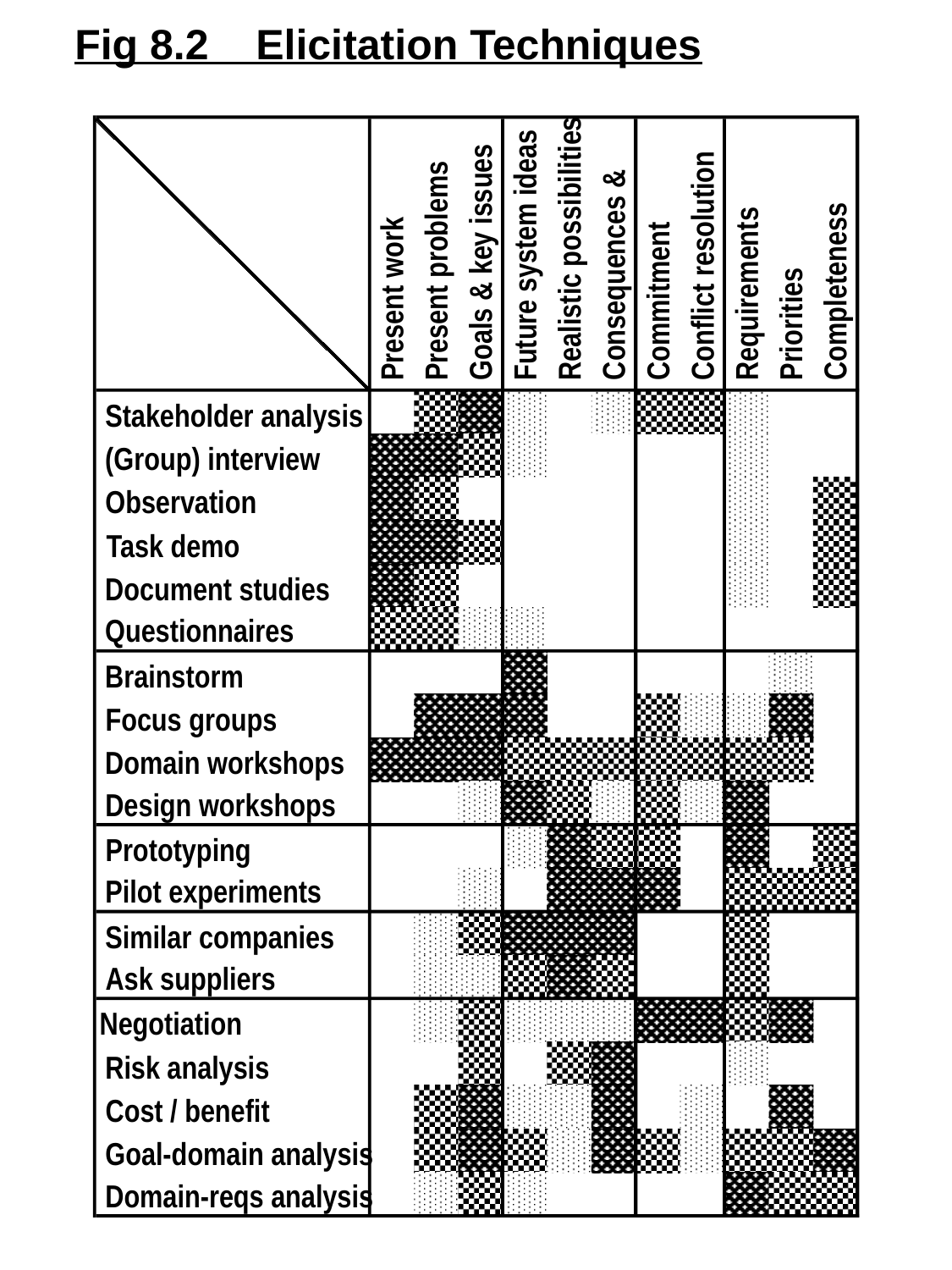

Fig 8.2    Elicitation Techniques

Realistic possibilities
Future system ideas
Goals & key issues
Conflict resolution
Present problems
Consequences &
Completeness
Requirements
Present work
Commitment
Priorities

Stakeholder analysis

(Group) interview

Observation

Task demo

Document studies

Questionnaires

Brainstorm

Focus groups

Domain workshops

Design workshops

Prototyping

Pilot experiments

Similar companies

Ask suppliers

Negotiation

Risk analysis

Cost / benefit

Goal-domain analysis

Domain-reqs analysis